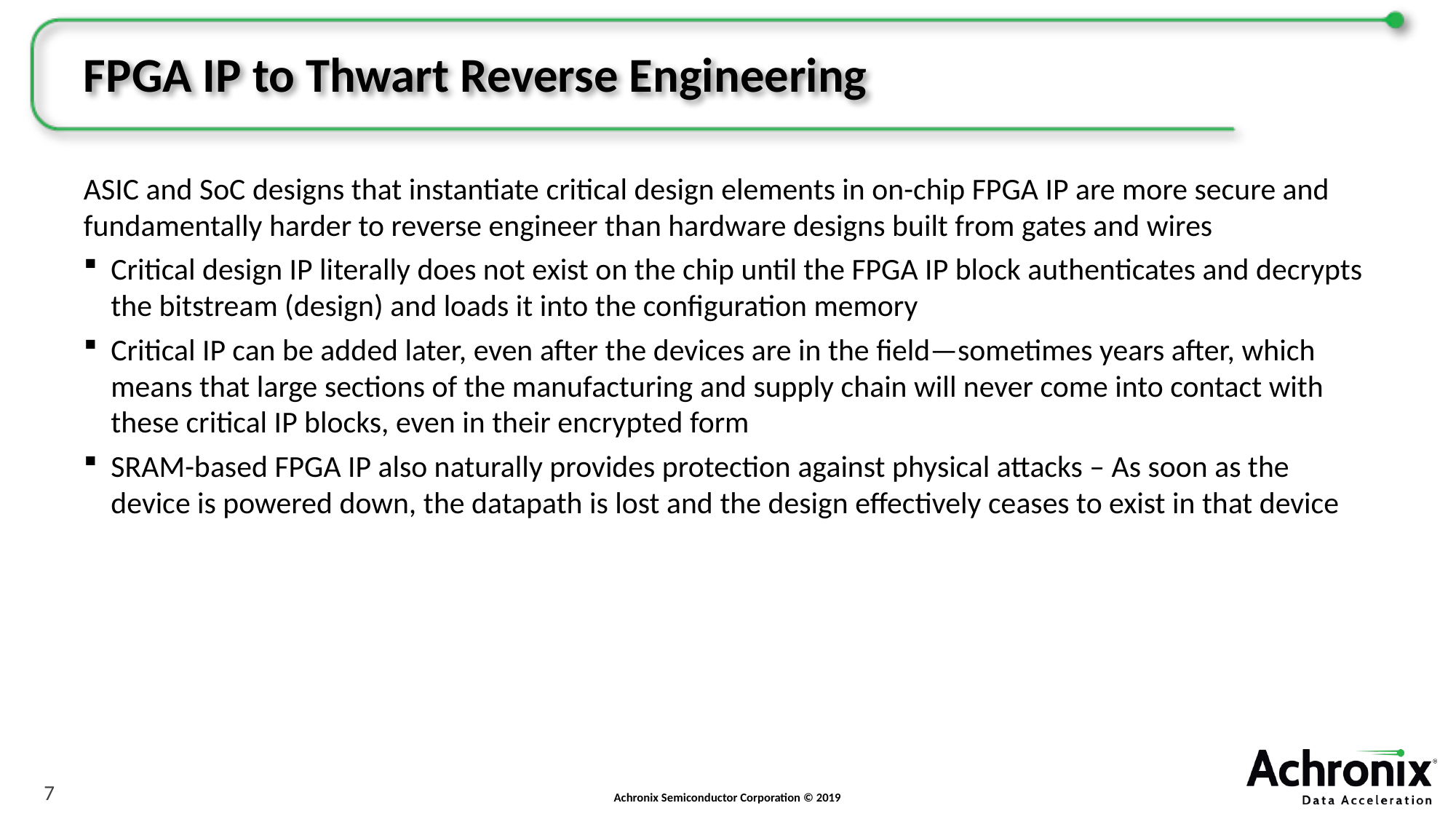

# FPGA IP to Thwart Reverse Engineering
ASIC and SoC designs that instantiate critical design elements in on-chip FPGA IP are more secure and fundamentally harder to reverse engineer than hardware designs built from gates and wires
Critical design IP literally does not exist on the chip until the FPGA IP block authenticates and decrypts the bitstream (design) and loads it into the configuration memory
Critical IP can be added later, even after the devices are in the field—sometimes years after, which means that large sections of the manufacturing and supply chain will never come into contact with these critical IP blocks, even in their encrypted form
SRAM-based FPGA IP also naturally provides protection against physical attacks – As soon as the device is powered down, the datapath is lost and the design effectively ceases to exist in that device

7